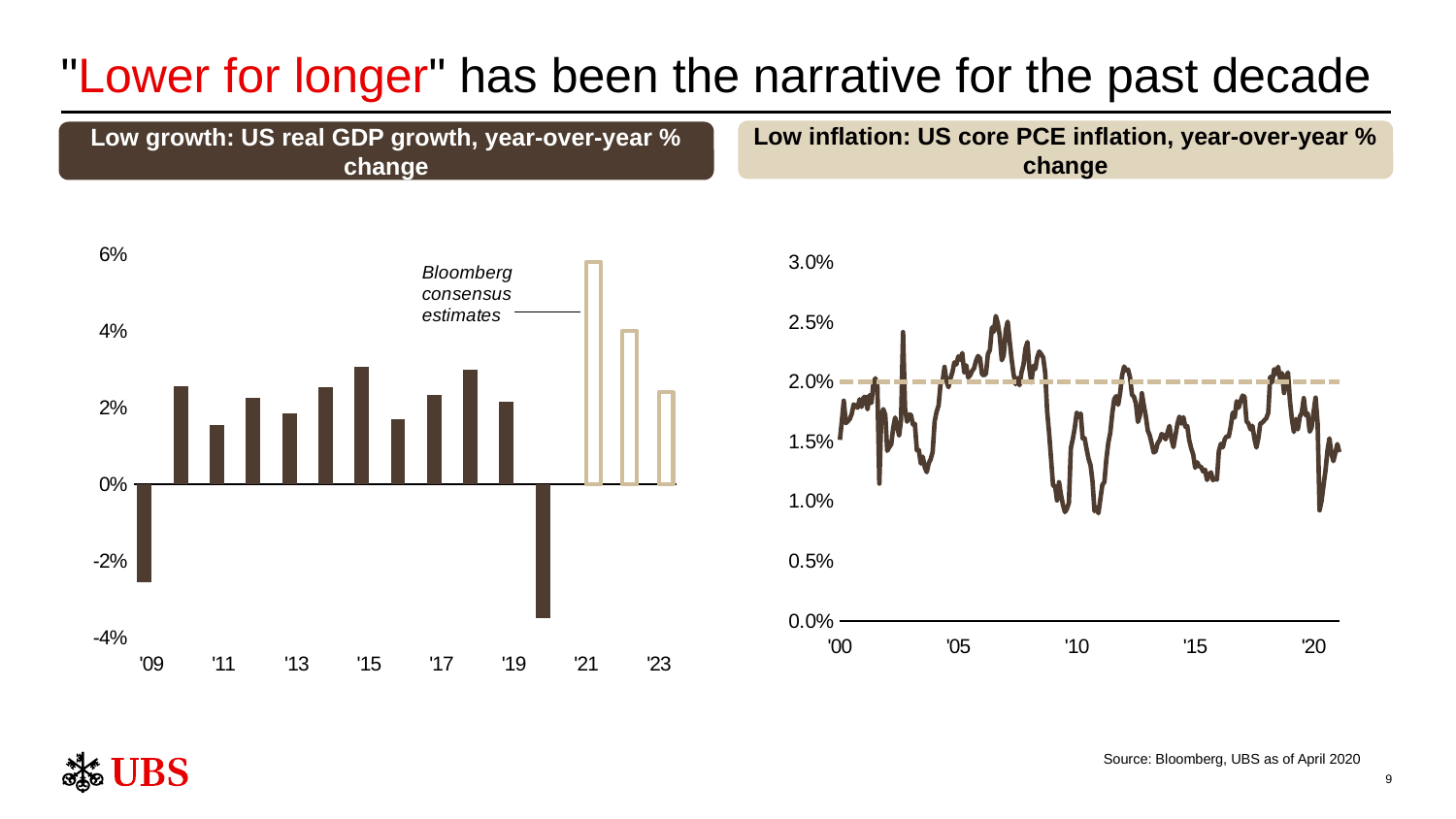

# "Lower for longer" has been the narrative for the past decade
Low inflation: US core PCE inflation, year-over-year % change
Low growth: US real GDP growth, year-over-year % change

### Chart

| Category |  |  |
|---|---|---|
| 27759 | -0.0020684168655528716 | None |
| 28125 | 0.053890306122448946 | None |
| 28490 | 0.04624306606152301 | None |
| 28855 | 0.05534936778008065 | None |
| 29220 | 0.03166580397649423 | None |
| 29586 | -0.0025676592981732057 | None |
| 29951 | 0.025372825186412595 | None |
| 30316 | -0.01802126769301797 | None |
| 30681 | 0.04582855799465157 | None |
| 31047 | 0.07236888320665388 | None |
| 31412 | 0.04170160360549211 | None |
| 31777 | 0.034624140056092774 | None |
| 32142 | 0.03459593503841296 | None |
| 32508 | 0.04176947479732111 | None |
| 32873 | 0.03672249478373658 | None |
| 33238 | 0.018864024542813898 | None |
| 33603 | -0.001078426138487039 | None |
| 33969 | 0.03522030057506895 | None |
| 34334 | 0.027527387995745993 | None |
| 34699 | 0.04028538411294776 | None |
| 35064 | 0.026844016846335115 | None |
| 35430 | 0.037731766742236855 | None |
| 35795 | 0.044463984625704805 | None |
| 36160 | 0.04481899686683617 | None |
| 36525 | 0.047531628219931454 | None |
| 36891 | 0.04127512786963245 | None |
| 37256 | 0.009984007310943597 | None |
| 37621 | 0.017418055963987603 | None |
| 37986 | 0.028607214057555345 | None |
| 38352 | 0.03799237702732881 | None |
| 38717 | 0.03513021990226568 | None |
| 39082 | 0.02855322715842409 | None |
| 39447 | 0.018756967851717644 | None |
| 39813 | -0.0013631127607832633 | None |
| 40178 | -0.025370561433414384 | None |
| 40543 | 0.02564304876124349 | None |
| 40908 | 0.01550760314896027 | None |
| 41274 | 0.02249269287342095 | None |
| 41639 | 0.01842316478360199 | None |
| 42004 | 0.02525552578294546 | None |
| 42369 | 0.030759224219489165 | None |
| 42735 | 0.01711201110588447 | None |
| 43100 | 0.023327035334592853 | None |
| 43465 | 0.02996566376948985 | None |
| 43830 | 0.02161303096137595 | None |
| 44196 | -0.034863317567319946 | None |
| 44561 | None | 0.058 |
| 44926 | None | 0.04 |
| 45291 | None | 0.024 |

### Chart

| Category |  |  |
|---|---|---|
| 36556 | 0.01516494088457927 | 0.02 |
| 36585 | 0.016734389042899315 | 0.02 |
| 36616 | 0.018436970111102777 | 0.02 |
| 36646 | 0.016563565206413482 | 0.02 |
| 36677 | 0.016714602886264866 | 0.02 |
| 36707 | 0.016909187198951004 | 0.02 |
| 36738 | 0.017332527754701246 | 0.02 |
| 36769 | 0.018130347257171647 | 0.02 |
| 36799 | 0.0179837606515818 | 0.02 |
| 36830 | 0.017855129120775817 | 0.02 |
| 36860 | 0.01856441840668975 | 0.02 |
| 36891 | 0.01791429142914282 | 0.02 |
| 36922 | 0.018729113671504757 | 0.02 |
| 36950 | 0.018749766561671297 | 0.02 |
| 36981 | 0.017718027409515075 | 0.02 |
| 37011 | 0.018901666625270003 | 0.02 |
| 37042 | 0.018238892266461516 | 0.02 |
| 37072 | 0.019913945962031995 | 0.02 |
| 37103 | 0.02031599915865546 | 0.02 |
| 37134 | 0.01964879326750768 | 0.02 |
| 37164 | 0.011502046451994761 | 0.02 |
| 37195 | 0.01727109338454349 | 0.02 |
| 37225 | 0.01773446237418115 | 0.02 |
| 37256 | 0.017242861529014386 | 0.02 |
| 37287 | 0.014247594800362329 | 0.02 |
| 37315 | 0.01454287704547396 | 0.02 |
| 37346 | 0.014784700094006745 | 0.02 |
| 37376 | 0.01611330505582374 | 0.02 |
| 37407 | 0.017034861759294362 | 0.02 |
| 37437 | 0.016303356716472275 | 0.02 |
| 37468 | 0.01552173649427031 | 0.02 |
| 37499 | 0.016834119087152138 | 0.02 |
| 37529 | 0.02418067252495453 | 0.02 |
| 37560 | 0.017812844125512716 | 0.02 |
| 37590 | 0.01667672986354305 | 0.02 |
| 37621 | 0.01727655772736616 | 0.02 |
| 37652 | 0.017269677294779413 | 0.02 |
| 37680 | 0.01645446113446643 | 0.02 |
| 37711 | 0.01650625601539942 | 0.02 |
| 37741 | 0.014298395029148661 | 0.02 |
| 37772 | 0.01431737854190371 | 0.02 |
| 37802 | 0.013170801732181724 | 0.02 |
| 37833 | 0.013756045137023117 | 0.02 |
| 37864 | 0.012860548271752007 | 0.02 |
| 37894 | 0.012459390953553926 | 0.02 |
| 37925 | 0.013185271492943787 | 0.02 |
| 37955 | 0.013552517489992887 | 0.02 |
| 37986 | 0.014146688820317981 | 0.02 |
| 38017 | 0.0167155042530221 | 0.02 |
| 38046 | 0.017527227048102098 | 0.02 |
| 38077 | 0.018037210623490993 | 0.02 |
| 38107 | 0.019868019584190644 | 0.02 |
| 38138 | 0.020033073470351975 | 0.02 |
| 38168 | 0.021264537457937327 | 0.02 |
| 38199 | 0.020118496531090595 | 0.02 |
| 38230 | 0.01956954071005774 | 0.02 |
| 38260 | 0.020286788904560402 | 0.02 |
| 38291 | 0.020840667464620103 | 0.02 |
| 38321 | 0.02164486945108527 | 0.02 |
| 38352 | 0.021474043907690962 | 0.02 |
| 38383 | 0.022146507666098762 | 0.02 |
| 38411 | 0.021872306724744363 | 0.02 |
| 38442 | 0.022426060267857 | 0.02 |
| 38472 | 0.02080289431573085 | 0.02 |
| 38503 | 0.021399786928528407 | 0.02 |
| 38533 | 0.02038244543100265 | 0.02 |
| 38564 | 0.020576179204433883 | 0.02 |
| 38595 | 0.02092518639920596 | 0.02 |
| 38625 | 0.02117365159090395 | 0.02 |
| 38656 | 0.021794606524587912 | 0.02 |
| 38686 | 0.022184241617820778 | 0.02 |
| 38717 | 0.021996402671646265 | 0.02 |
| 38748 | 0.020662100456621032 | 0.02 |
| 38776 | 0.020560747663551426 | 0.02 |
| 38807 | 0.02070612314514768 | 0.02 |
| 38837 | 0.022355507088331558 | 0.02 |
| 38868 | 0.022686045984309157 | 0.02 |
| 38898 | 0.024564067120633665 | 0.02 |
| 38929 | 0.024211705341283224 | 0.02 |
| 38960 | 0.025527104177265225 | 0.02 |
| 38990 | 0.024908623257073218 | 0.02 |
| 39021 | 0.02386095173810322 | 0.02 |
| 39051 | 0.021826220641208437 | 0.02 |
| 39082 | 0.022229197260304732 | 0.02 |
| 39113 | 0.024314953584610298 | 0.02 |
| 39141 | 0.02504913785401601 | 0.02 |
| 39172 | 0.023416438295122757 | 0.02 |
| 39202 | 0.02192222222222221 | 0.02 |
| 39233 | 0.020664043013136794 | 0.02 |
| 39263 | 0.019817090028420574 | 0.02 |
| 39294 | 0.020336474201067017 | 0.02 |
| 39325 | 0.019732563138690224 | 0.02 |
| 39355 | 0.02080306432439573 | 0.02 |
| 39386 | 0.02144795684038191 | 0.02 |
| 39416 | 0.02279865580179658 | 0.02 |
| 39447 | 0.023346858208136912 | 0.02 |
| 39478 | 0.021128144654088073 | 0.02 |
| 39507 | 0.019981043067100884 | 0.02 |
| 39538 | 0.02134584403709669 | 0.02 |
| 39568 | 0.021082274145673267 | 0.02 |
| 39599 | 0.02209212655725588 | 0.02 |
| 39629 | 0.022555004933907465 | 0.02 |
| 39660 | 0.022323748484323707 | 0.02 |
| 39691 | 0.022053338810633236 | 0.02 |
| 39721 | 0.020767289901015742 | 0.02 |
| 39752 | 0.017533857556232154 | 0.02 |
| 39782 | 0.015740760624476494 | 0.02 |
| 39813 | 0.013512789464096224 | 0.02 |
| 39844 | 0.011323902094761465 | 0.02 |
| 39872 | 0.011300883348821386 | 0.02 |
| 39903 | 0.010092828443231868 | 0.02 |
| 39933 | 0.011617258710281901 | 0.02 |
| 39964 | 0.01056289385035546 | 0.02 |
| 39994 | 0.009703178188527894 | 0.02 |
| 40025 | 0.009117865085248226 | 0.02 |
| 40056 | 0.00938197433971844 | 0.02 |
| 40086 | 0.009897747919043368 | 0.02 |
| 40117 | 0.014461958073007463 | 0.02 |
| 40147 | 0.015253699788583638 | 0.02 |
| 40178 | 0.016155635440896658 | 0.02 |
| 40209 | 0.017445917655268577 | 0.02 |
| 40237 | 0.017099884874153717 | 0.02 |
| 40268 | 0.017367265974508325 | 0.02 |
| 40298 | 0.01529425386566743 | 0.02 |
| 40329 | 0.015300167197703529 | 0.02 |
| 40359 | 0.014388640326002526 | 0.02 |
| 40390 | 0.013579456611852085 | 0.02 |
| 40421 | 0.013035732998009008 | 0.02 |
| 40451 | 0.011683489357251086 | 0.02 |
| 40482 | 0.009191233938787685 | 0.02 |
| 40512 | 0.009495746696791978 | 0.02 |
| 40543 | 0.009021101261081181 | 0.02 |
| 40574 | 0.010246497900818934 | 0.02 |
| 40602 | 0.011402105962740647 | 0.02 |
| 40633 | 0.011625977474020548 | 0.02 |
| 40663 | 0.01352948494650403 | 0.02 |
| 40694 | 0.014934957328693274 | 0.02 |
| 40724 | 0.01575830365277884 | 0.02 |
| 40755 | 0.017394005280323102 | 0.02 |
| 40786 | 0.01857790098682161 | 0.02 |
| 40816 | 0.018827154111784417 | 0.02 |
| 40847 | 0.018101463193003108 | 0.02 |
| 40877 | 0.019081016966634095 | 0.02 |
| 40908 | 0.02058262438772889 | 0.02 |
| 40939 | 0.021293229370255393 | 0.02 |
| 40968 | 0.020976220789354717 | 0.02 |
| 40999 | 0.02105737982223212 | 0.02 |
| 41029 | 0.02037622364746683 | 0.02 |
| 41060 | 0.01892973039165667 | 0.02 |
| 41090 | 0.01877561005443091 | 0.02 |
| 41121 | 0.01818551875031808 | 0.02 |
| 41152 | 0.016664974103788012 | 0.02 |
| 41182 | 0.0172006129303958 | 0.02 |
| 41213 | 0.019067710657633123 | 0.02 |
| 41243 | 0.018025403572693603 | 0.02 |
| 41274 | 0.017136332865182707 | 0.02 |
| 41305 | 0.01592401595423219 | 0.02 |
| 41333 | 0.015537163487163002 | 0.02 |
| 41364 | 0.01484984487484562 | 0.02 |
| 41394 | 0.014104838952211929 | 0.02 |
| 41425 | 0.014211459303548326 | 0.02 |
| 41455 | 0.014897746828350787 | 0.02 |
| 41486 | 0.015122136489025615 | 0.02 |
| 41517 | 0.015652625585599916 | 0.02 |
| 41547 | 0.015533031385303 | 0.02 |
| 41578 | 0.015207611767984453 | 0.02 |
| 41608 | 0.01580736881872232 | 0.02 |
| 41639 | 0.016331071751418097 | 0.02 |
| 41670 | 0.015208446934020781 | 0.02 |
| 41698 | 0.014556761467163105 | 0.02 |
| 41729 | 0.015532866357988123 | 0.02 |
| 41759 | 0.016498616053776168 | 0.02 |
| 41790 | 0.017103132282655916 | 0.02 |
| 41820 | 0.016522570659621264 | 0.02 |
| 41851 | 0.017062964603948252 | 0.02 |
| 41882 | 0.01626703908416763 | 0.02 |
| 41912 | 0.01631710791296234 | 0.02 |
| 41943 | 0.015117054233167343 | 0.02 |
| 41973 | 0.014455449420607615 | 0.02 |
| 42004 | 0.013937895240980809 | 0.02 |
| 42035 | 0.012822390843660604 | 0.02 |
| 42063 | 0.013284010385148499 | 0.02 |
| 42094 | 0.012947411491923634 | 0.02 |
| 42124 | 0.012895194935280978 | 0.02 |
| 42155 | 0.01251456310679613 | 0.02 |
| 42185 | 0.012665716253042754 | 0.02 |
| 42216 | 0.011800809308989468 | 0.02 |
| 42247 | 0.012280803623272612 | 0.02 |
| 42277 | 0.012440071141354701 | 0.02 |
| 42308 | 0.011791860622332 | 0.02 |
| 42338 | 0.011905106460980334 | 0.02 |
| 42369 | 0.011827988085254093 | 0.02 |
| 42400 | 0.014222076519592664 | 0.02 |
| 42429 | 0.014834079853585766 | 0.02 |
| 42460 | 0.014541957201250306 | 0.02 |
| 42490 | 0.015236906533531786 | 0.02 |
| 42521 | 0.01546663598270191 | 0.02 |
| 42551 | 0.015447380266043533 | 0.02 |
| 42582 | 0.016274864376130273 | 0.02 |
| 42613 | 0.017437691800269578 | 0.02 |
| 42643 | 0.0170321644405832 | 0.02 |
| 42674 | 0.01839319633090579 | 0.02 |
| 42704 | 0.0178477790383937 | 0.02 |
| 42735 | 0.018415837811059096 | 0.02 |
| 42766 | 0.01887115327939764 | 0.02 |
| 42794 | 0.018765127426320437 | 0.02 |
| 42825 | 0.01671295989079228 | 0.02 |
| 42855 | 0.01654025836469894 | 0.02 |
| 42886 | 0.016043134218428342 | 0.02 |
| 42916 | 0.016344122529047874 | 0.02 |
| 42947 | 0.015279896062814123 | 0.02 |
| 42978 | 0.014526661968522495 | 0.02 |
| 43008 | 0.015301285120204225 | 0.02 |
| 43039 | 0.0165332633512662 | 0.02 |
| 43069 | 0.016607499133562475 | 0.02 |
| 43100 | 0.0168012198658521 | 0.02 |
| 43131 | 0.016972716754376168 | 0.02 |
| 43159 | 0.0174225766779712 | 0.02 |
| 43190 | 0.020438228438228373 | 0.02 |
| 43220 | 0.019983068349908328 | 0.02 |
| 43251 | 0.021077871023503506 | 0.02 |
| 43281 | 0.020674616062729037 | 0.02 |
| 43312 | 0.02128133084819319 | 0.02 |
| 43343 | 0.020283224199090472 | 0.02 |
| 43373 | 0.02074761689026138 | 0.02 |
| 43404 | 0.019085729037968683 | 0.02 |
| 43434 | 0.020399513507536934 | 0.02 |
| 43465 | 0.020801707561664468 | 0.02 |
| 43496 | 0.01845106476681557 | 0.02 |
| 43524 | 0.016876980275086568 | 0.02 |
| 43555 | 0.015825734178834577 | 0.02 |
| 43585 | 0.016910041134997576 | 0.02 |
| 43616 | 0.016046382510080236 | 0.02 |
| 43646 | 0.017101088251070526 | 0.02 |
| 43677 | 0.017442071620541934 | 0.02 |
| 43708 | 0.018654514755675717 | 0.02 |
| 43738 | 0.01721904692892284 | 0.02 |
| 43769 | 0.01737116386797904 | 0.02 |
| 43799 | 0.01584707348346676 | 0.02 |
| 43830 | 0.016213926492059834 | 0.02 |
| 43861 | 0.017540224500459476 | 0.02 |
| 43890 | 0.018695123598541072 | 0.02 |
| 43921 | 0.016541637433212786 | 0.02 |
| 43951 | 0.009265155659996603 | 0.02 |
| 43982 | 0.010059839472552588 | 0.02 |
| 44012 | 0.011360995405545532 | 0.02 |
| 44043 | 0.012573957896427637 | 0.02 |
| 44074 | 0.014276039067512689 | 0.02 |
| 44104 | 0.015289131092945796 | 0.02 |
| 44135 | 0.014006474103585685 | 0.02 |
| 44165 | 0.013377658865254488 | 0.02 |
| 44196 | 0.014083882468759093 | 0.02 |
| 44227 | 0.014811994794110632 | 0.02 |
| 44255 | 0.014135306441774772 | 0.02 |
Source: Bloomberg, UBS as of April 2020